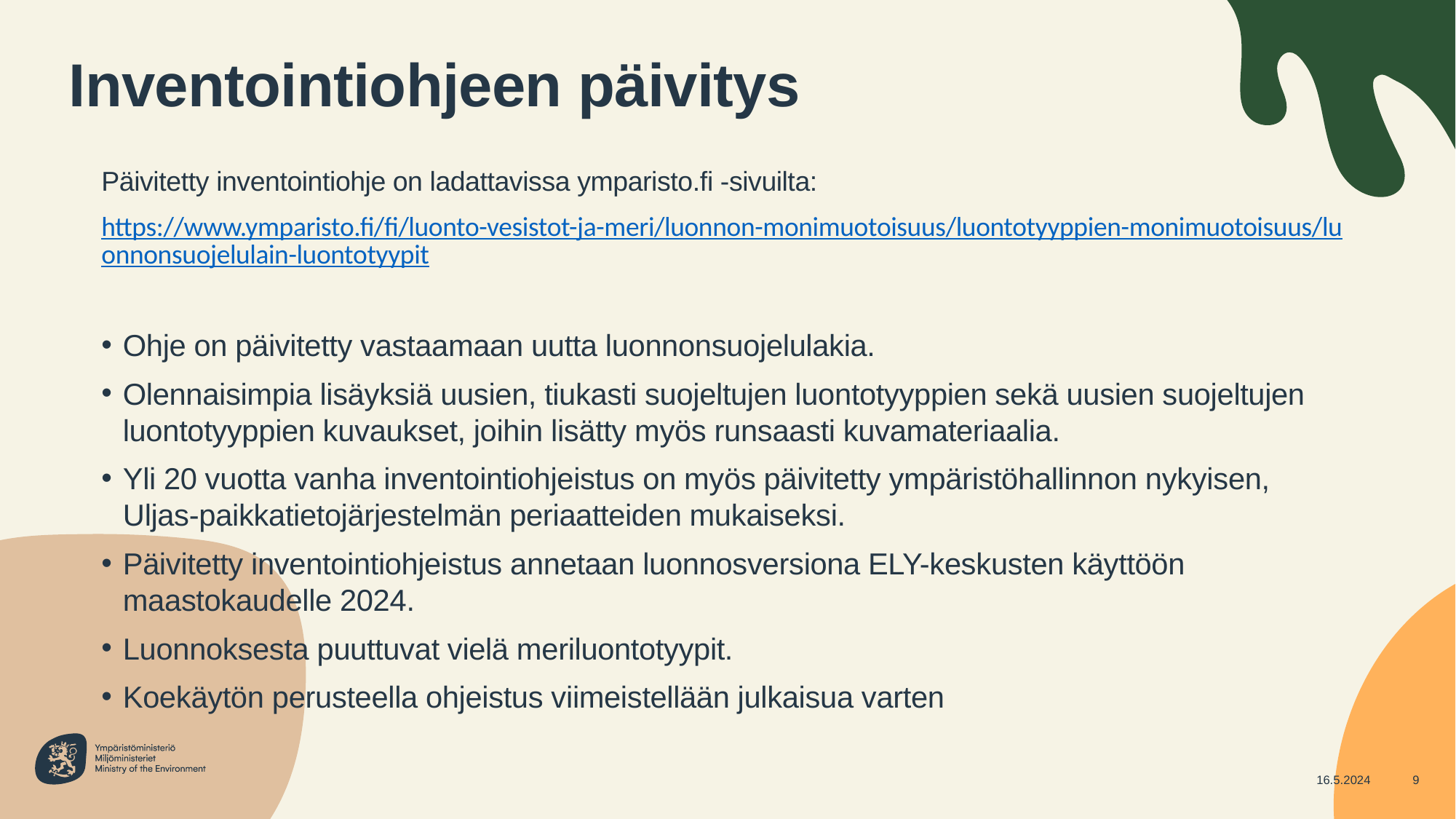

# Inventointiohjeen päivitys
Päivitetty inventointiohje on ladattavissa ymparisto.fi -sivuilta:
https://www.ymparisto.fi/fi/luonto-vesistot-ja-meri/luonnon-monimuotoisuus/luontotyyppien-monimuotoisuus/luonnonsuojelulain-luontotyypit

Ohje on päivitetty vastaamaan uutta luonnonsuojelulakia.
Olennaisimpia lisäyksiä uusien, tiukasti suojeltujen luontotyyppien sekä uusien suojeltujen luontotyyppien kuvaukset, joihin lisätty myös runsaasti kuvamateriaalia.
Yli 20 vuotta vanha inventointiohjeistus on myös päivitetty ympäristöhallinnon nykyisen, Uljas-paikkatietojärjestelmän periaatteiden mukaiseksi.
Päivitetty inventointiohjeistus annetaan luonnosversiona ELY-keskusten käyttöön maastokaudelle 2024.
Luonnoksesta puuttuvat vielä meriluontotyypit.
Koekäytön perusteella ohjeistus viimeistellään julkaisua varten
16.5.2024
9